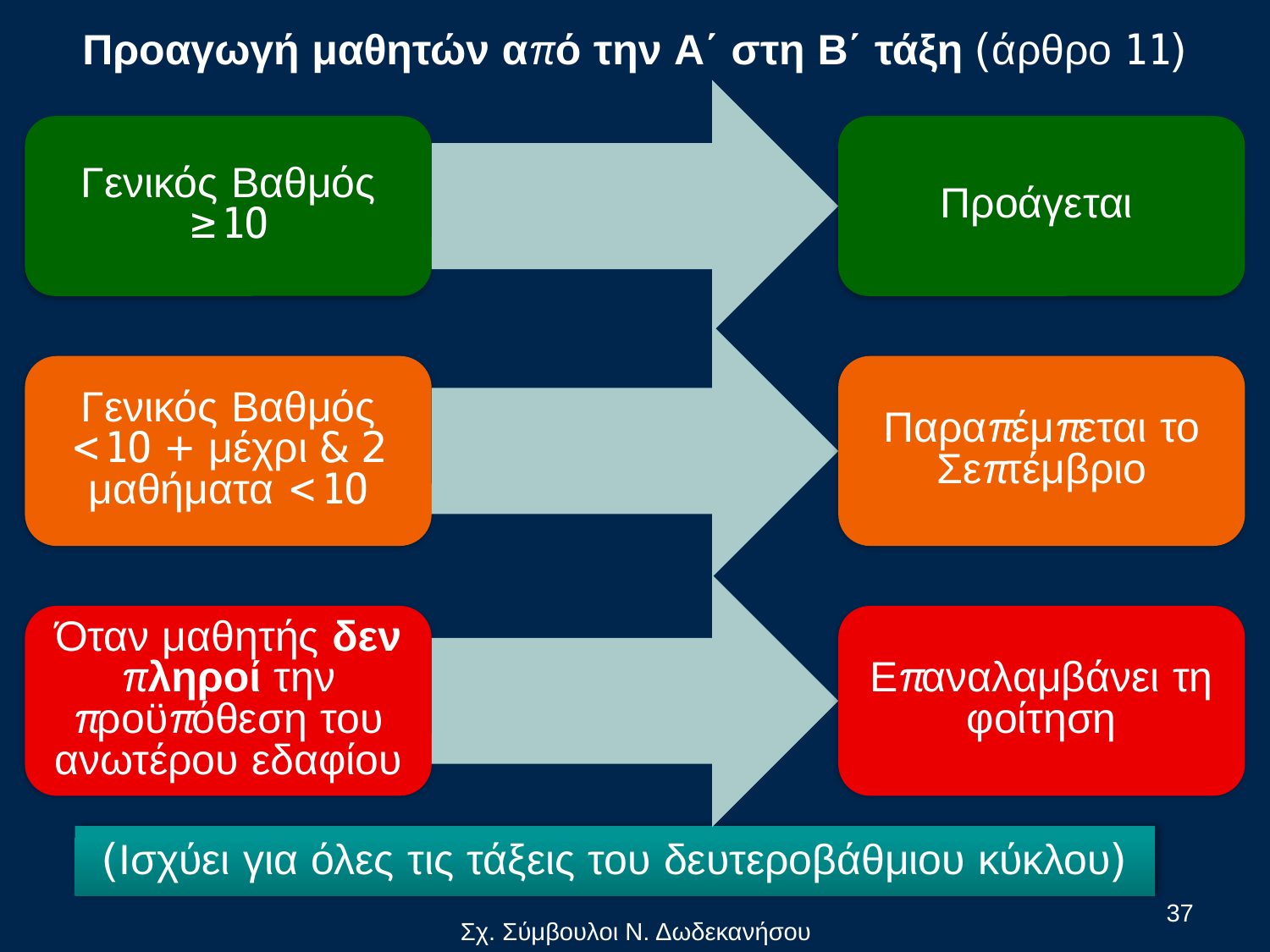

# Προαγωγή μαθητών από την Α΄ στη Β΄ τάξη (άρθρο 11)
Γενικός Βαθμός ≥10
Προάγεται
Γενικός Βαθμός <10 + μέχρι & 2 μαθήματα <10
Παραπέμπεται το Σεπτέμβριο
Όταν μαθητής δεν πληροί την προϋπόθεση του ανωτέρου εδαφίου
Επαναλαμβάνει τη φοίτηση
(Ισχύει για όλες τις τάξεις του δευτεροβάθμιου κύκλου)
37
Σχ. Σύμβουλοι Ν. Δωδεκανήσου